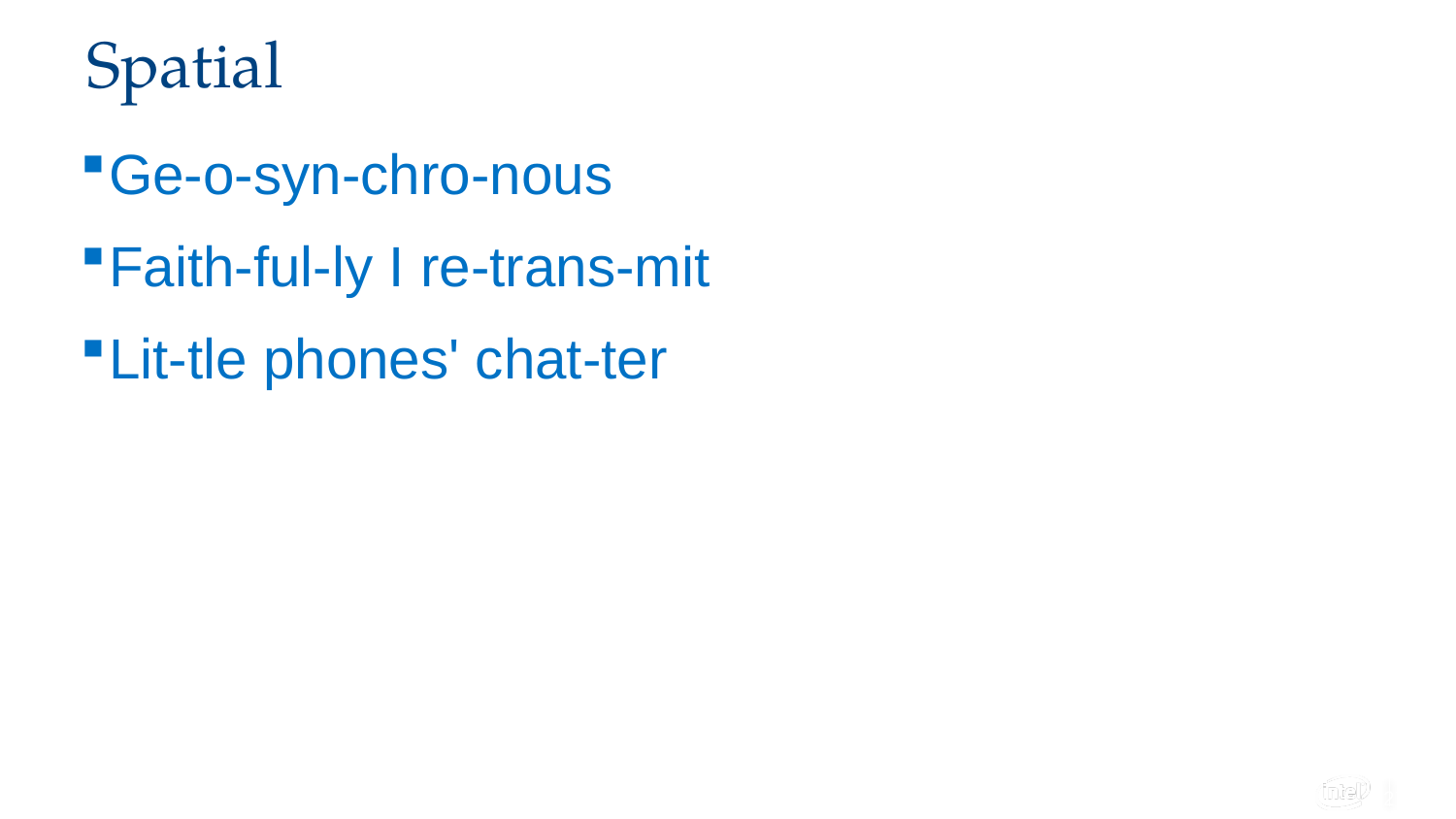

# Spatial
Ge-o-syn-chro-nous
Faith-ful-ly I re-trans-mit
Lit-tle phones' chat-ter
27